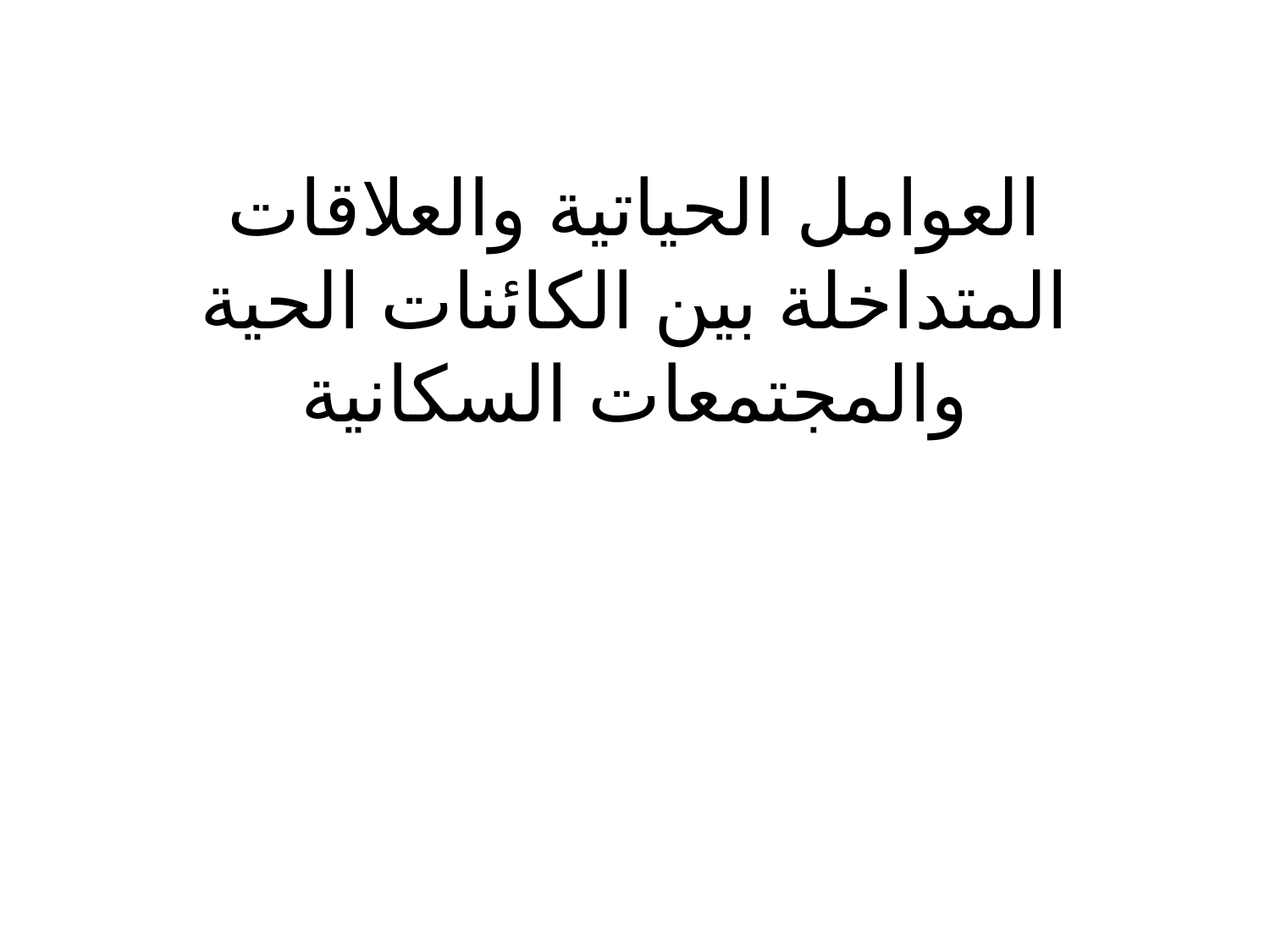

# العوامل الحياتية والعلاقات المتداخلة بين الكائنات الحية والمجتمعات السكانية